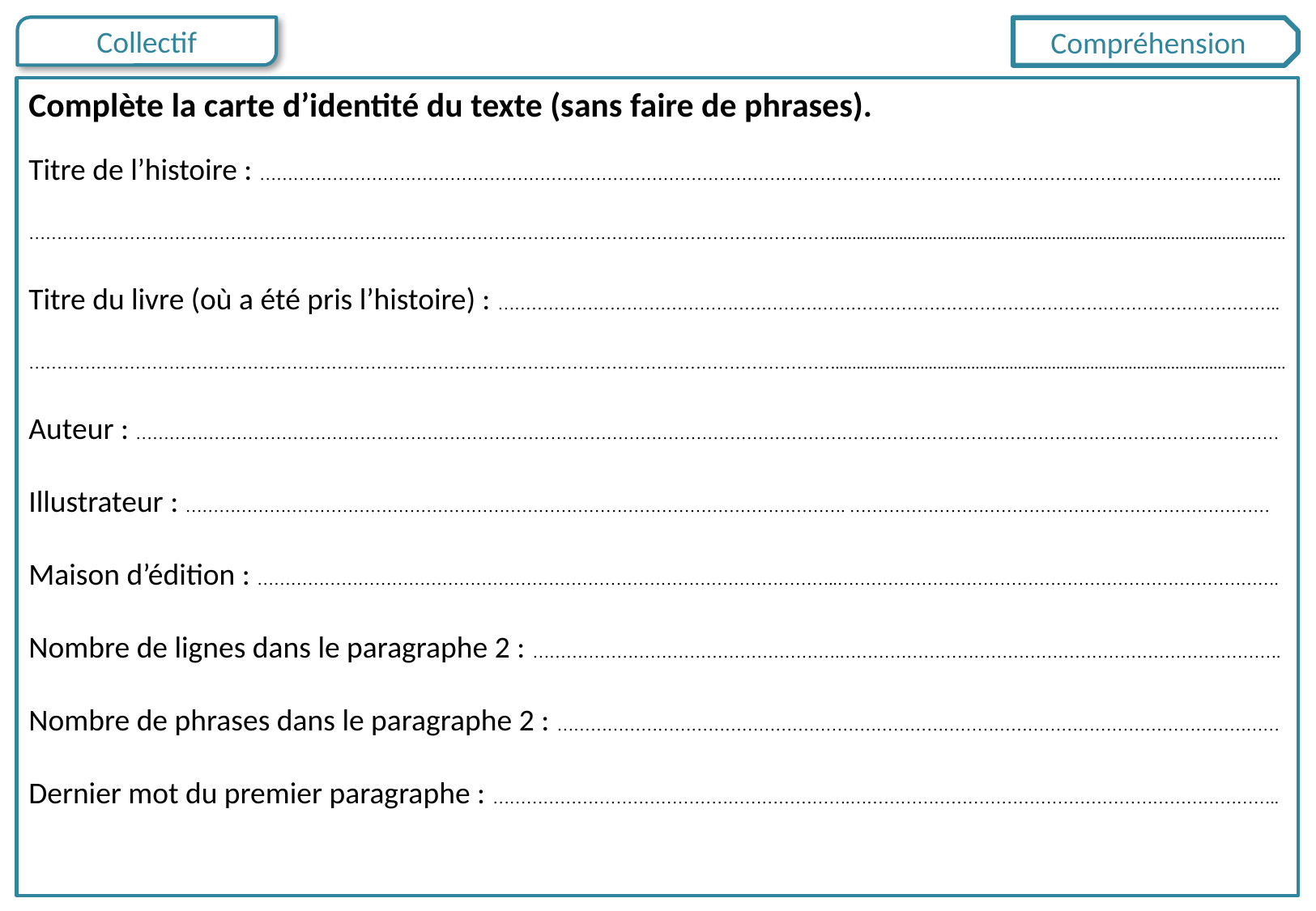

Compréhension
Complète la carte d’identité du texte (sans faire de phrases).
Titre de l’histoire : ………………………………………………………………………………………………………………………………………………………………...

………………………………………………………………………………………………………………………………..........................................................................................................

Titre du livre (où a été pris l’histoire) : …………………………………………………………………………………………………………………………..

………………………………………………………………………………………………………………………………..........................................................................................................

Auteur : ……………………………………………………………………………………………………………………………………………………………………………………

Illustrateur : ………………………………………………………………………………………………………. …………………………………………………………………

Maison d’édition : …………………………………………………………………………………………..…………………………………………………………………….

Nombre de lignes dans le paragraphe 2 : ……………………………………………….…………………………………………………………………….

Nombre de phrases dans le paragraphe 2 : …………………………………………………………………………………………………………………

Dernier mot du premier paragraphe : ……………………………………………………….…………………………………………………………………..